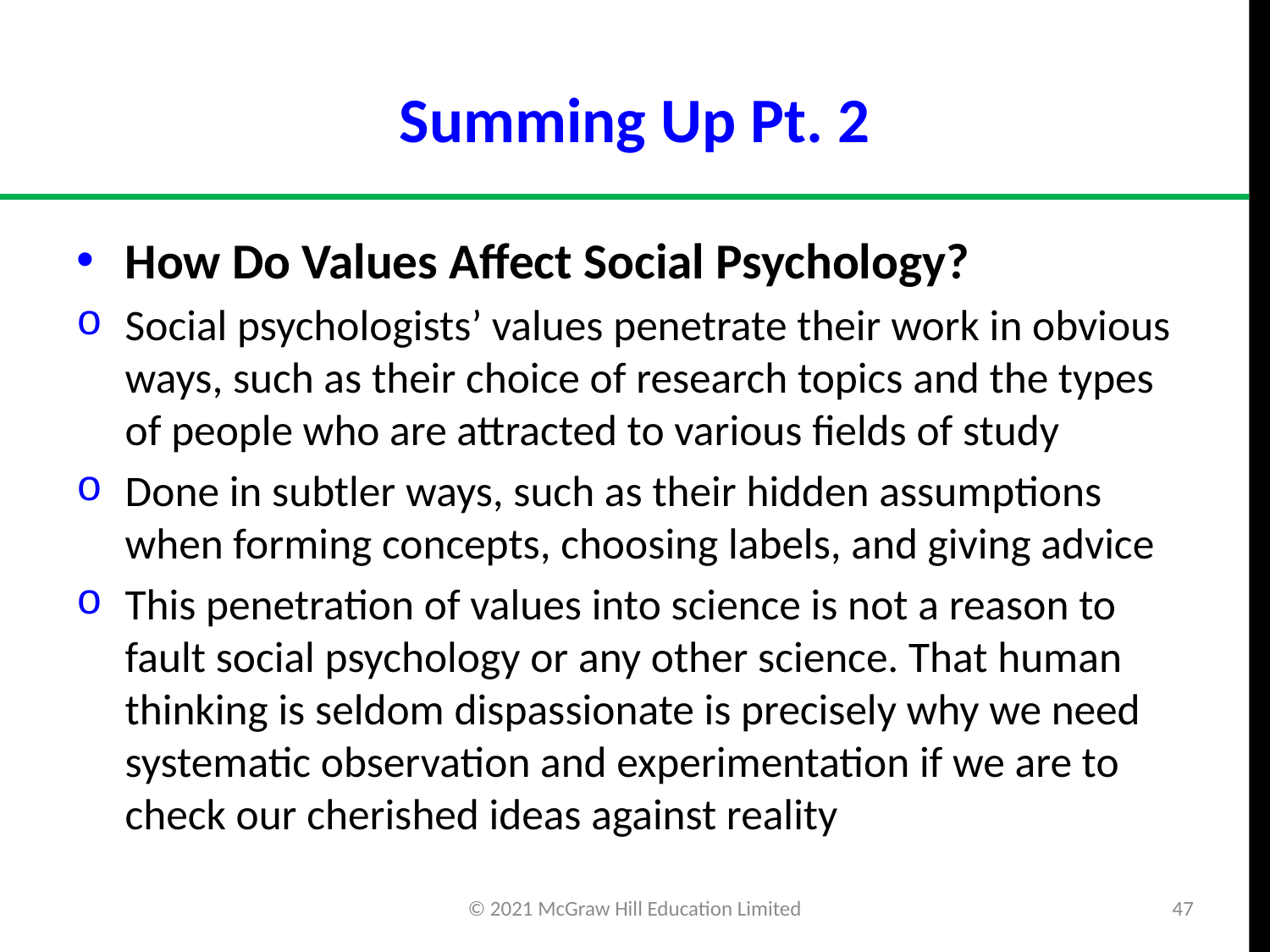

# Summing Up Pt. 2
How Do Values Affect Social Psychology?
Social psychologists’ values penetrate their work in obvious ways, such as their choice of research topics and the types of people who are attracted to various fields of study
Done in subtler ways, such as their hidden assumptions when forming concepts, choosing labels, and giving advice
This penetration of values into science is not a reason to fault social psychology or any other science. That human thinking is seldom dispassionate is precisely why we need systematic observation and experimentation if we are to check our cherished ideas against reality
© 2021 McGraw Hill Education Limited
47